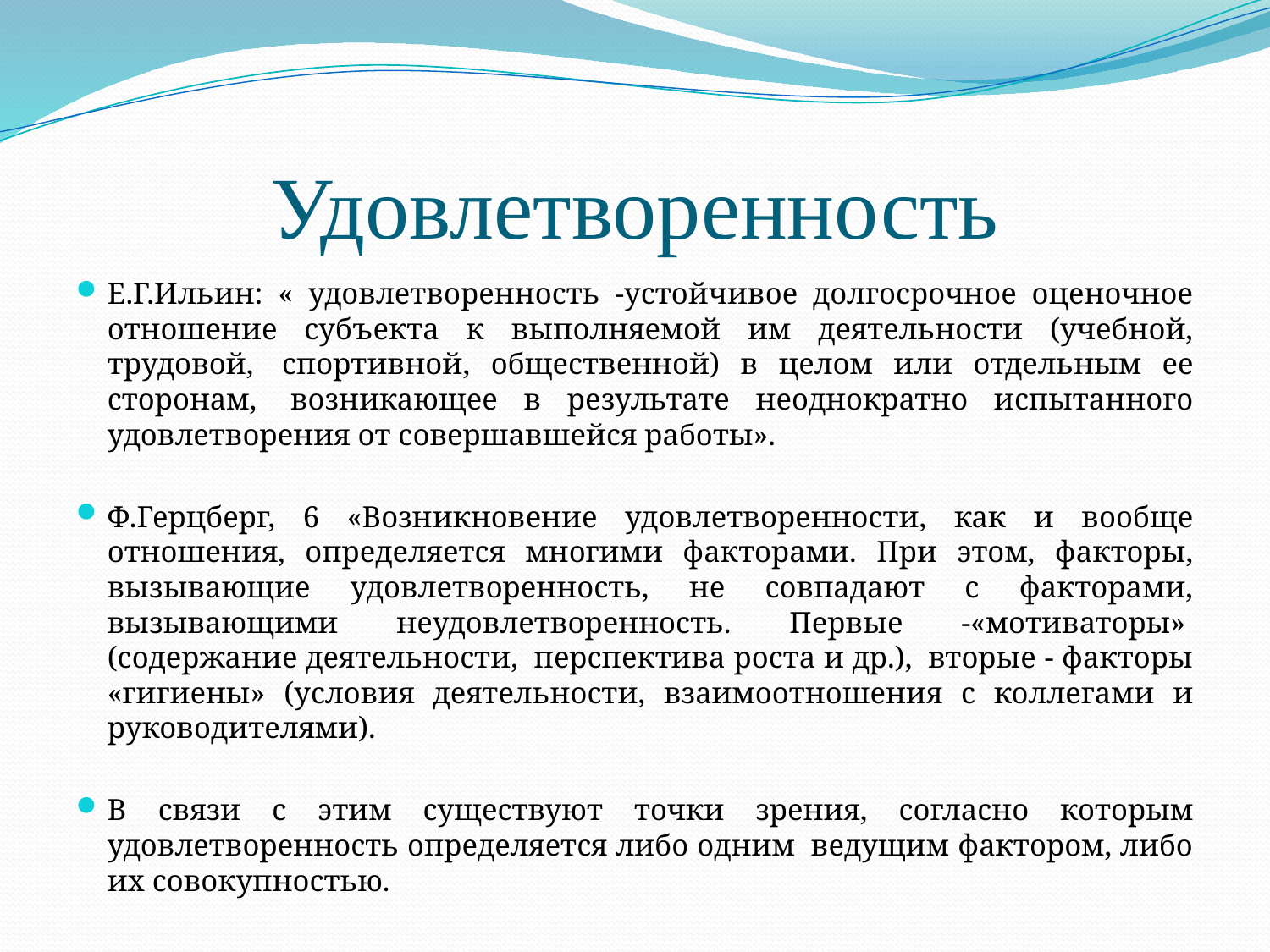

# Удовлетворенность
Е.Г.Ильин: « удовлетворенность -устойчивое долгосрочное оценочное отношение субъекта к выполняемой им деятельности (учебной, трудовой,  спортивной, общественной) в целом или отдельным ее сторонам,  возникающее в результате неоднократно испытанного удовлетворения от совершавшейся работы».

Ф.Герцберг, 6 «Возникновение удовлетворенности, как и вообще отношения, определяется многими факторами. При этом, факторы, вызывающие удовлетворенность, не совпадают с факторами, вызывающими неудовлетворенность. Первые -«мотиваторы»  (содержание деятельности,  перспектива роста и др.),  вторые - факторы «гигиены» (условия деятельности, взаимоотношения с коллегами и руководителями).

В связи с этим существуют точки зрения, согласно которым удовлетворенность определяется либо одним  ведущим фактором, либо их совокупностью.